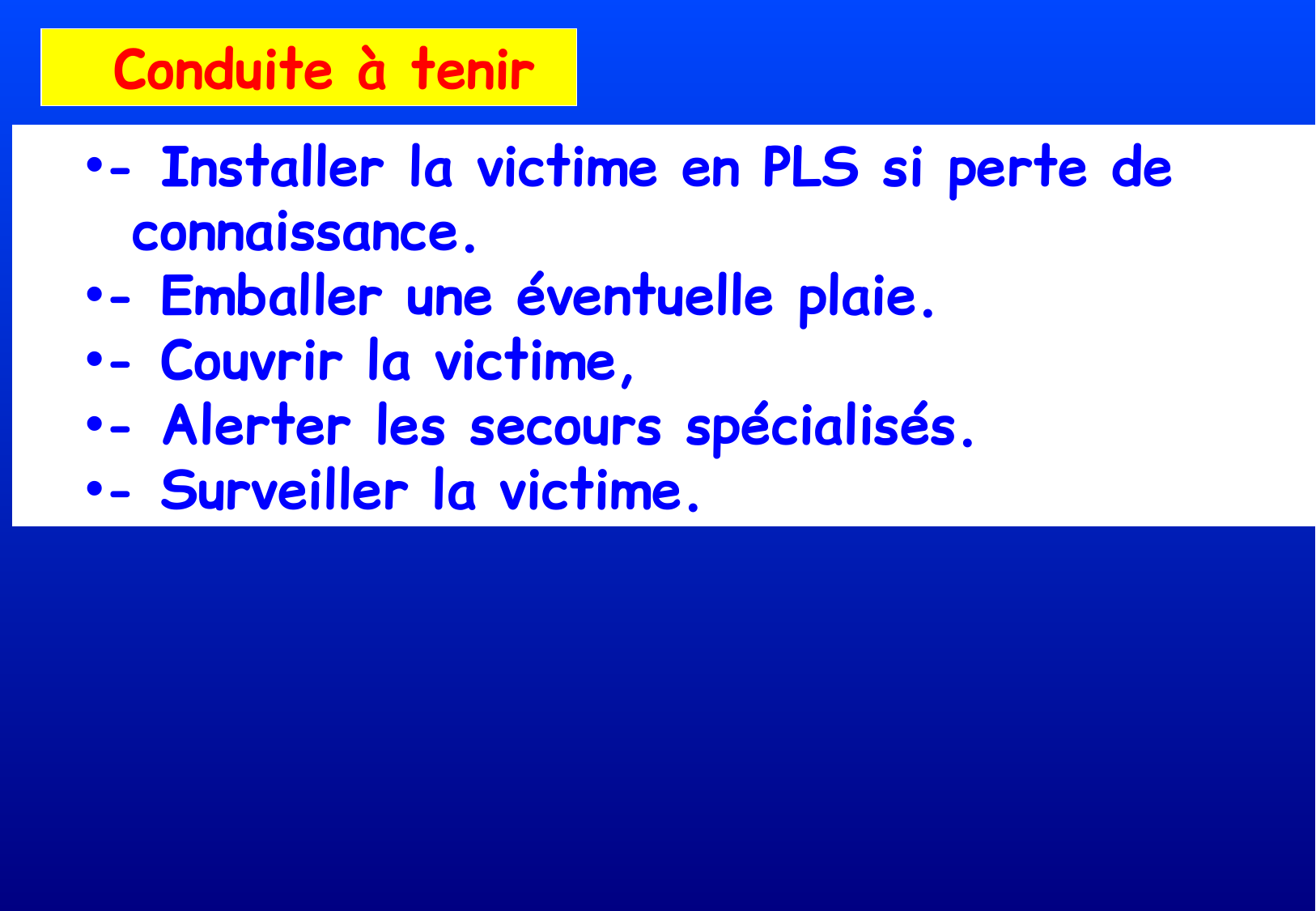

Conduite à tenir
- Installer la victime en PLS si perte de
  connaissance.
- Emballer une éventuelle plaie.
- Couvrir la victime,
- Alerter les secours spécialisés.
- Surveiller la victime.